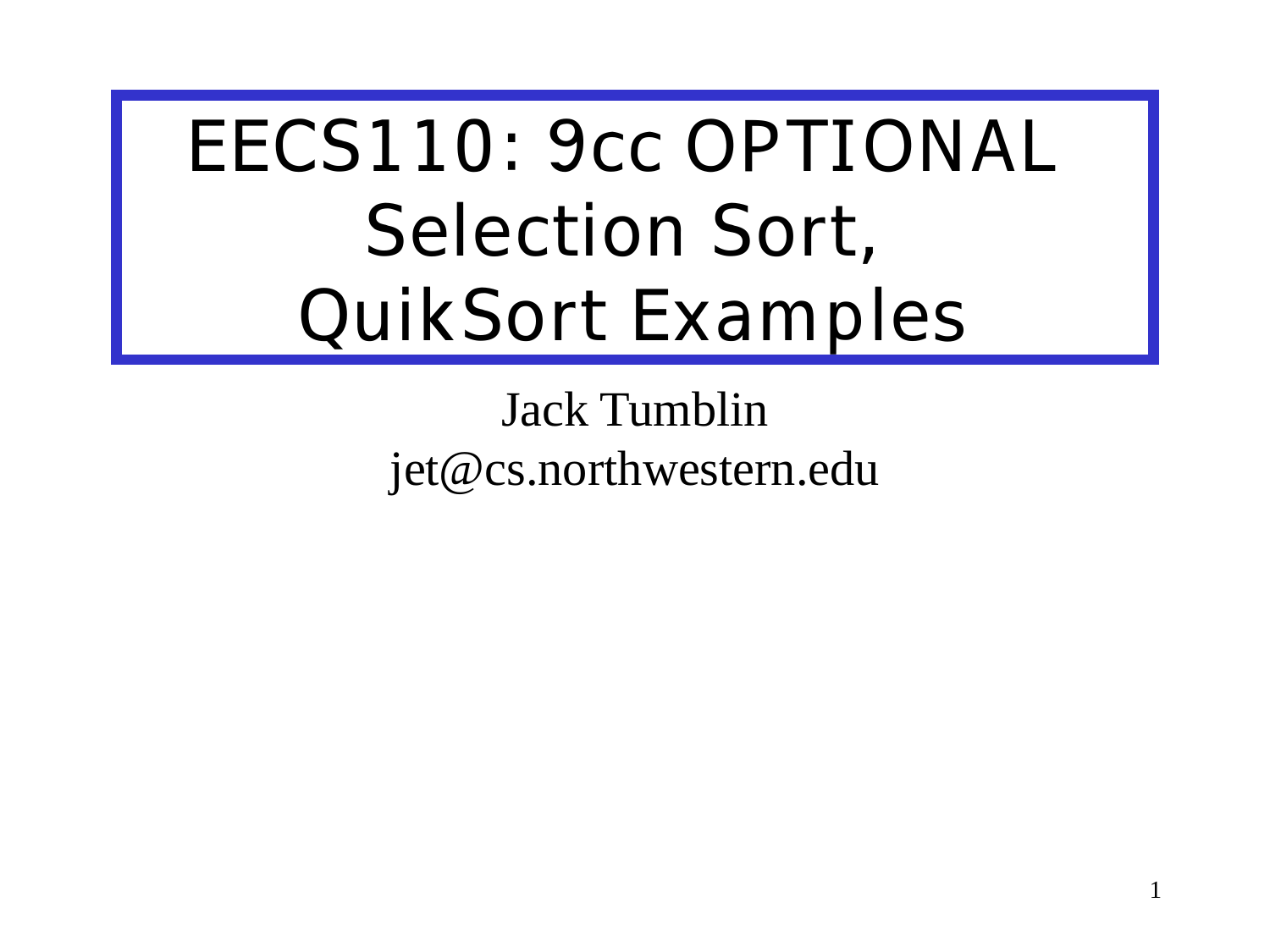

# EECS110: 9cc OPTIONAL Selection Sort, QuikSort Examples
Jack Tumblin
jet@cs.northwestern.edu
.
1